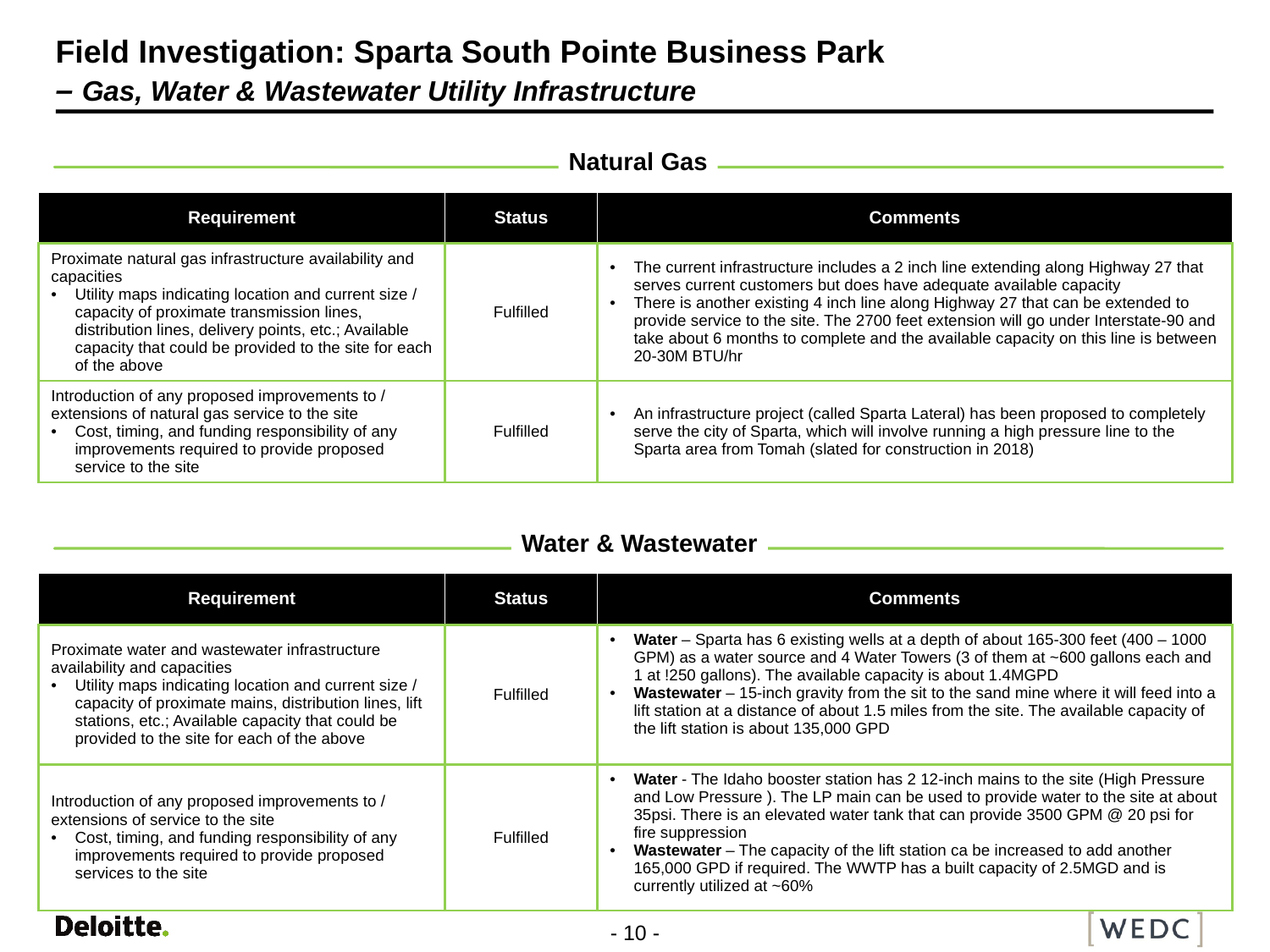

# Field Investigation: Sparta South Pointe Business Park – Gas, Water & Wastewater Utility Infrastructure
Natural Gas

| Requirement | Status | Comments |
| --- | --- | --- |
| Proximate natural gas infrastructure availability and capacities Utility maps indicating location and current size / capacity of proximate transmission lines, distribution lines, delivery points, etc.; Available capacity that could be provided to the site for each of the above | Fulfilled | The current infrastructure includes a 2 inch line extending along Highway 27 that serves current customers but does have adequate available capacity There is another existing 4 inch line along Highway 27 that can be extended to provide service to the site. The 2700 feet extension will go under Interstate-90 and take about 6 months to complete and the available capacity on this line is between 20-30M BTU/hr |
| Introduction of any proposed improvements to / extensions of natural gas service to the site Cost, timing, and funding responsibility of any improvements required to provide proposed service to the site | Fulfilled | An infrastructure project (called Sparta Lateral) has been proposed to completely serve the city of Sparta, which will involve running a high pressure line to the Sparta area from Tomah (slated for construction in 2018) |
Water & Wastewater

| Requirement | Status | Comments |
| --- | --- | --- |
| Proximate water and wastewater infrastructure availability and capacities Utility maps indicating location and current size / capacity of proximate mains, distribution lines, lift stations, etc.; Available capacity that could be provided to the site for each of the above | Fulfilled | Water – Sparta has 6 existing wells at a depth of about 165-300 feet (400 – 1000 GPM) as a water source and 4 Water Towers (3 of them at ~600 gallons each and 1 at !250 gallons). The available capacity is about 1.4MGPD Wastewater – 15-inch gravity from the sit to the sand mine where it will feed into a lift station at a distance of about 1.5 miles from the site. The available capacity of the lift station is about 135,000 GPD |
| Introduction of any proposed improvements to / extensions of service to the site Cost, timing, and funding responsibility of any improvements required to provide proposed services to the site | Fulfilled | Water - The Idaho booster station has 2 12-inch mains to the site (High Pressure and Low Pressure ). The LP main can be used to provide water to the site at about 35psi. There is an elevated water tank that can provide 3500 GPM @ 20 psi for fire suppression Wastewater – The capacity of the lift station ca be increased to add another 165,000 GPD if required. The WWTP has a built capacity of 2.5MGD and is currently utilized at ~60% |